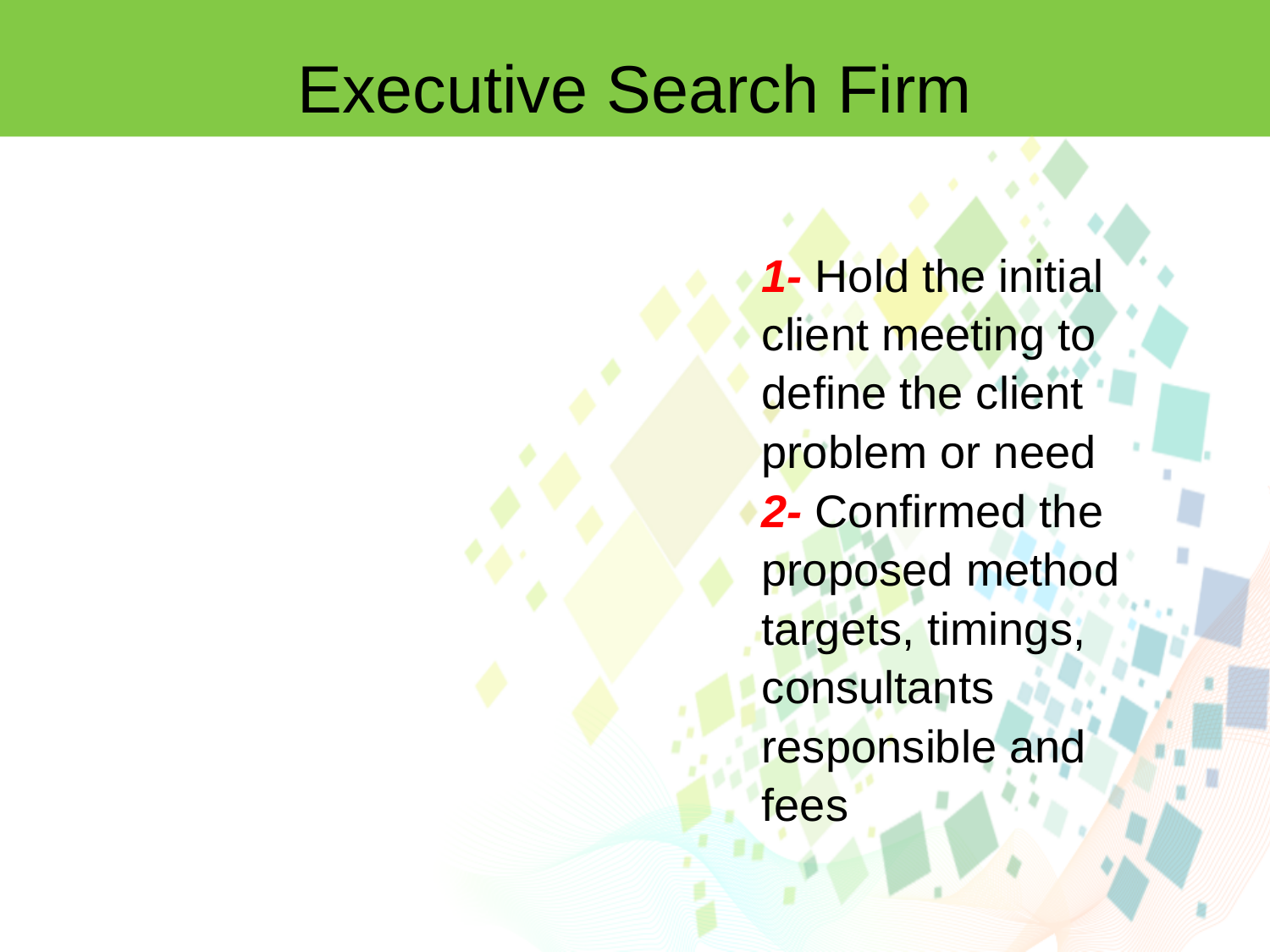

Executive Search Firm
1- Hold the initial client meeting to define the client problem or need
2- Confirmed the proposed method targets, timings, consultants responsible and fees